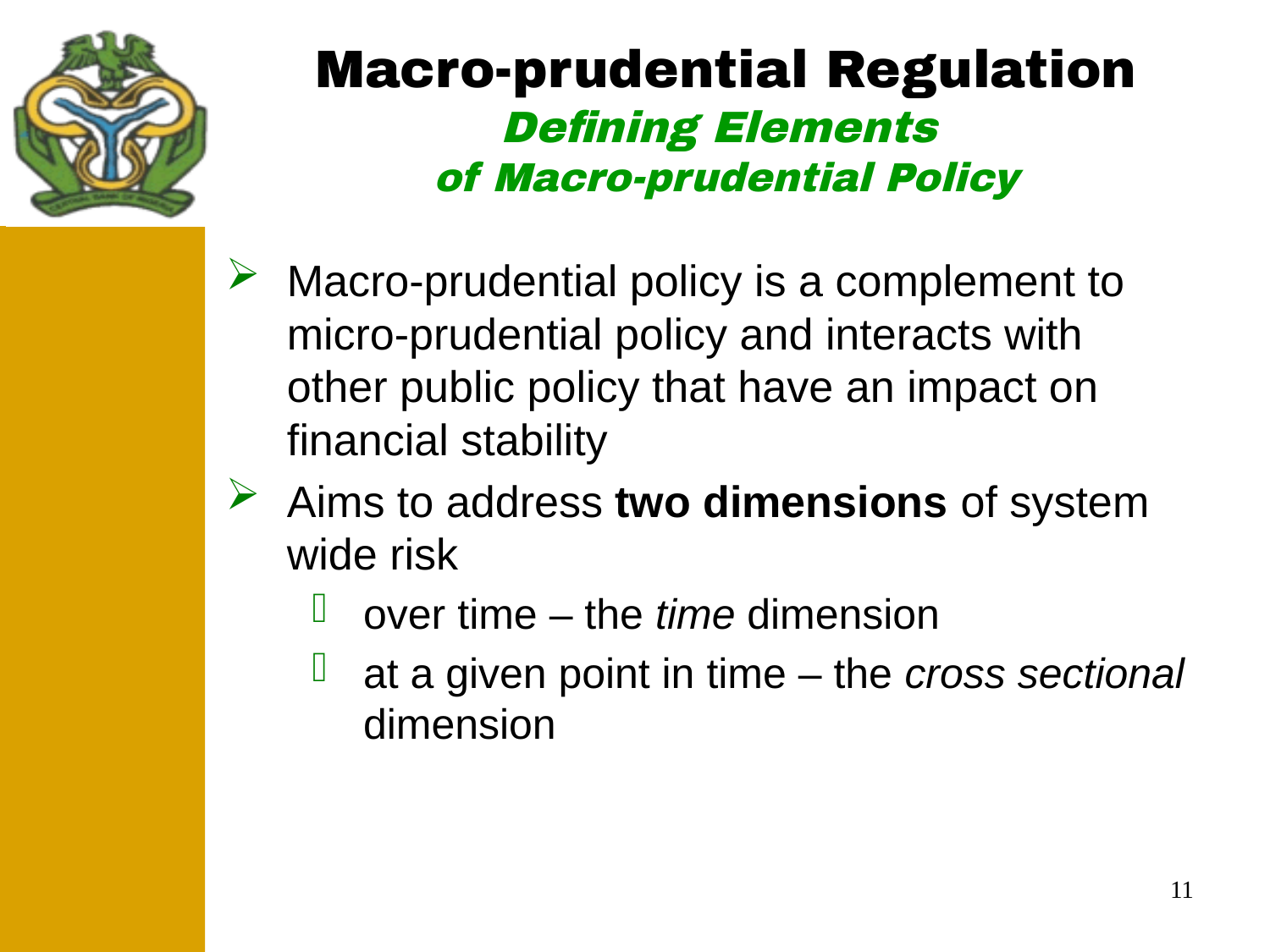

Macro-prudential Regulation
Defining Elements
of Macro-prudential Policy
#
 After
Macro-prudential policy is a complement to micro-prudential policy and interacts with other public policy that have an impact on financial stability
Aims to address two dimensions of system wide risk
over time – the time dimension
at a given point in time – the cross sectional dimension
11